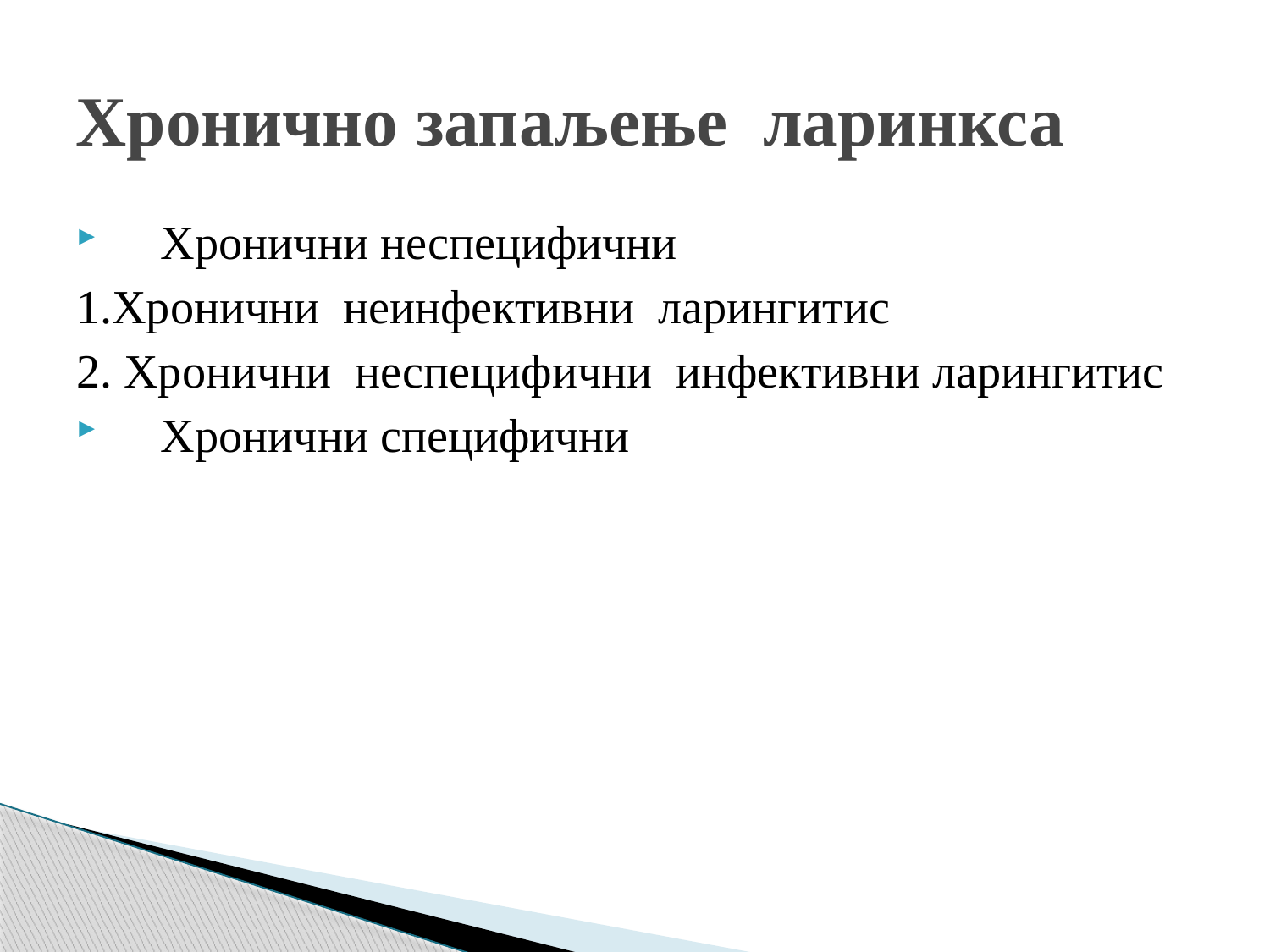

# Хронично запаљење  ларинкса
Хронични неспецифични
1.Хронични  неинфективни  ларингитис
2. Хрoнични  неспецифични  инфективни ларингитис
Хронични специфични